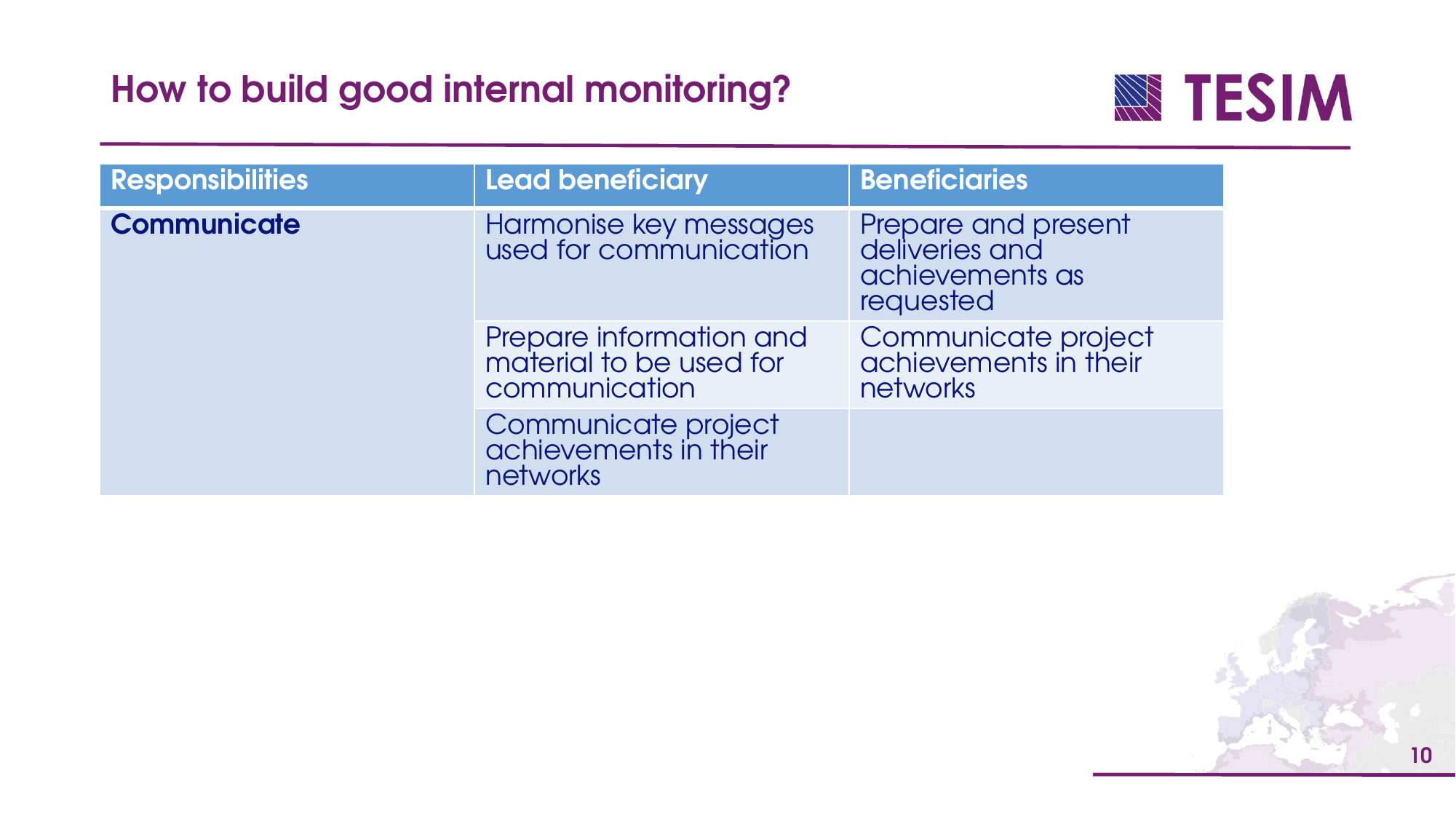

How to build good internal monitoring?
| Responsibilities | Lead beneficiary | Beneficiaries |
| --- | --- | --- |
| Communicate | Harmonise key messages used for communication | Prepare and present deliveries and achievements as requested |
|  | Prepare information and material to be used for communication | Communicate project achievements in their networks |
|  | Communicate project achievements in their networks |  |